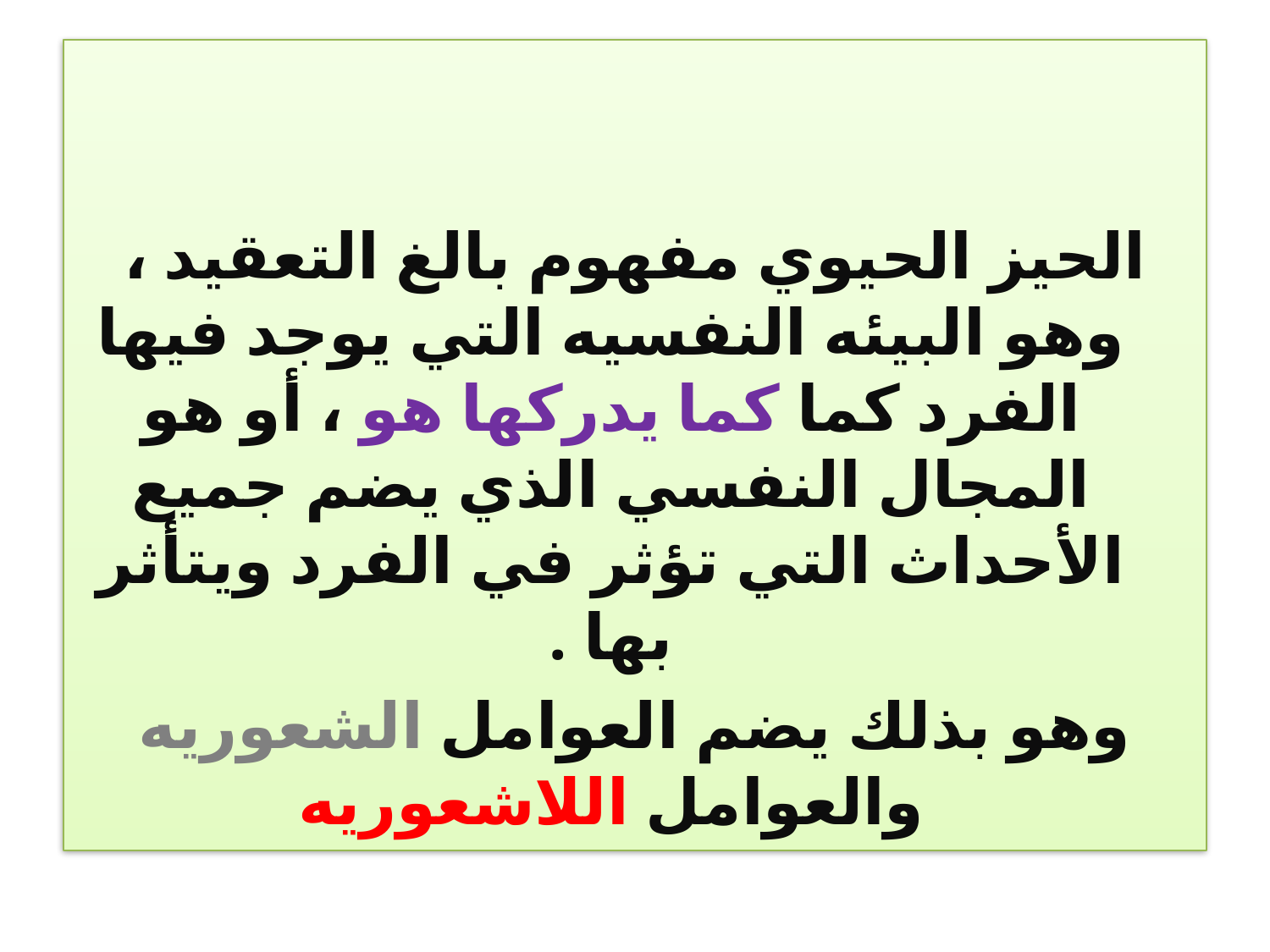

#

الحيز الحيوي مفهوم بالغ التعقيد ، وهو البيئه النفسيه التي يوجد فيها الفرد كما كما يدركها هو ، أو هو المجال النفسي الذي يضم جميع الأحداث التي تؤثر في الفرد ويتأثر بها .
وهو بذلك يضم العوامل الشعوريه والعوامل اللاشعوريه